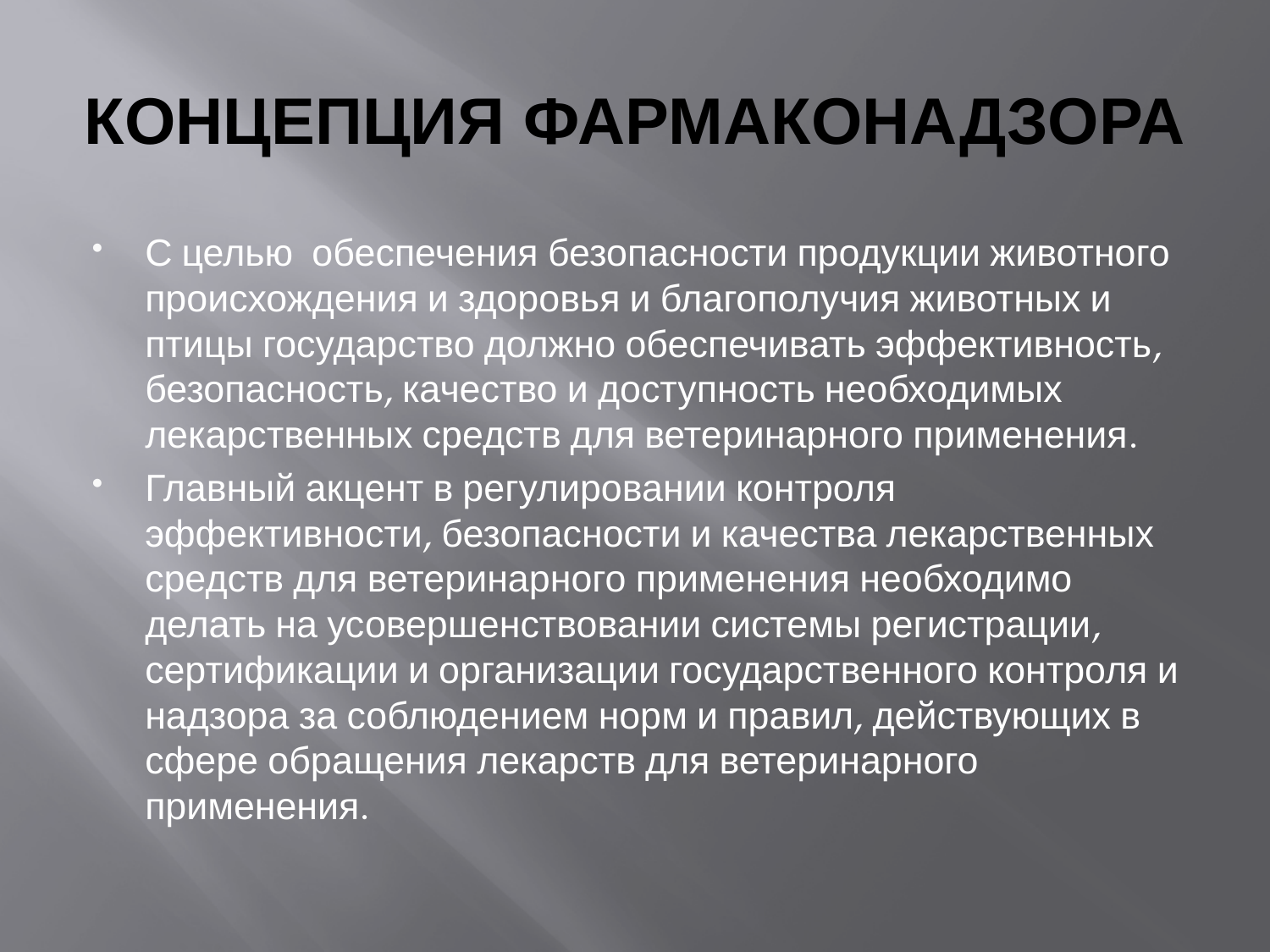

# КОНЦЕПЦИЯ ФАРМАКОНАДЗОРА
С целью  обеспечения безопасности продукции животного происхождения и здоровья и благополучия животных и птицы государство должно обеспечивать эффективность, безопасность, качество и доступность необходимых лекарственных средств для ветеринарного применения.
Главный акцент в регулировании контроля эффективности, безопасности и качества лекарственных средств для ветеринарного применения необходимо делать на усовершенствовании системы регистрации, сертификации и организации государственного контроля и надзора за соблюдением норм и правил, действующих в сфере обращения лекарств для ветеринарного применения.